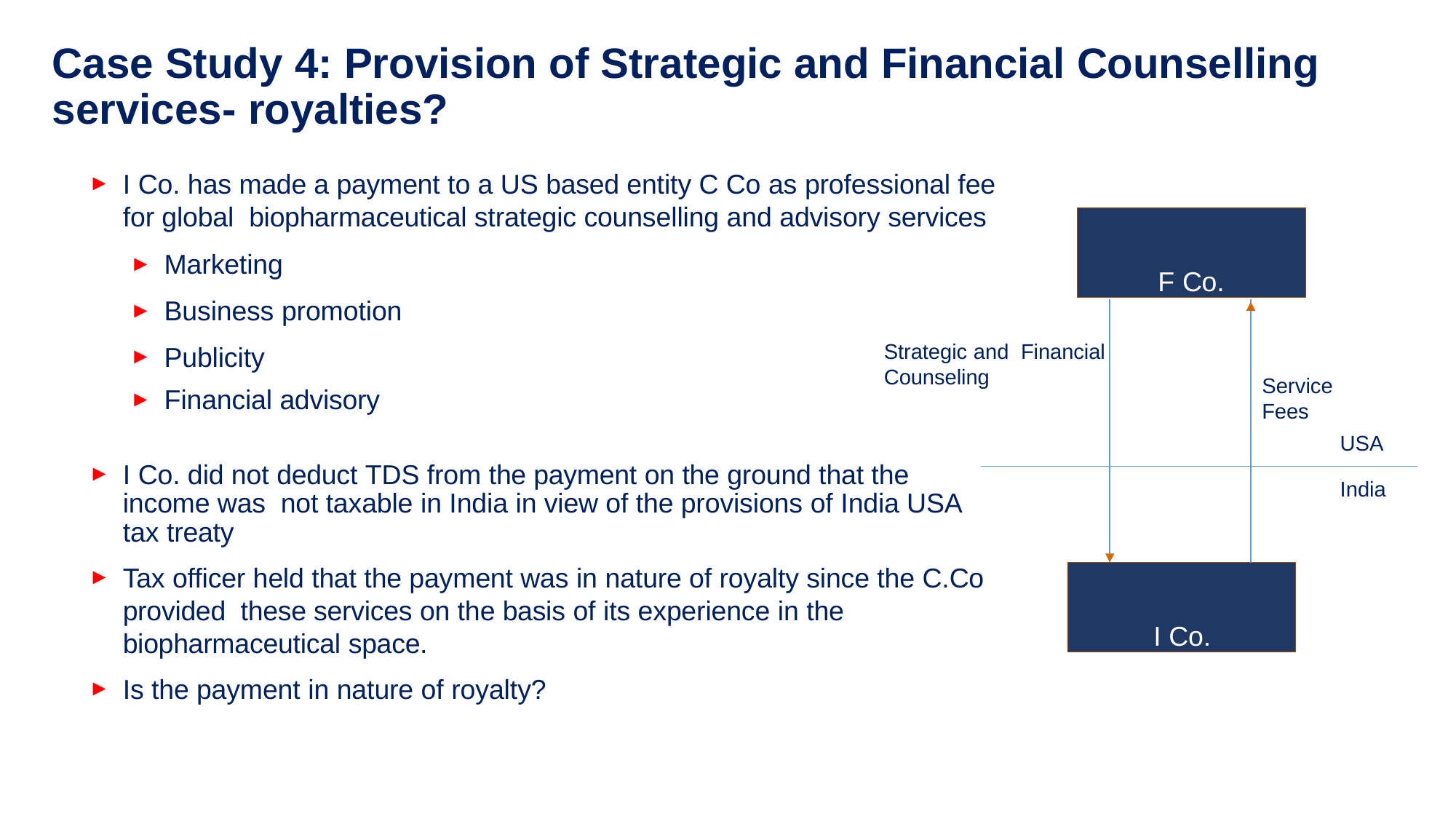

# Case Study 4: Provision of Strategic and Financial Counselling  services- royalties?
I Co. has made a payment to a US based entity C Co as professional fee for global  biopharmaceutical strategic counselling and advisory services
Marketing
Business promotion
Publicity
Financial advisory

I Co. did not deduct TDS from the payment on the ground that the income was  not taxable in India in view of the provisions of India USA tax treaty
Tax officer held that the payment was in nature of royalty since the C.Co provided  these services on the basis of its experience in the biopharmaceutical space.
Is the payment in nature of royalty?

F Co.

Strategic and  Financial Counseling
Service Fees
USA
India

I Co.
51